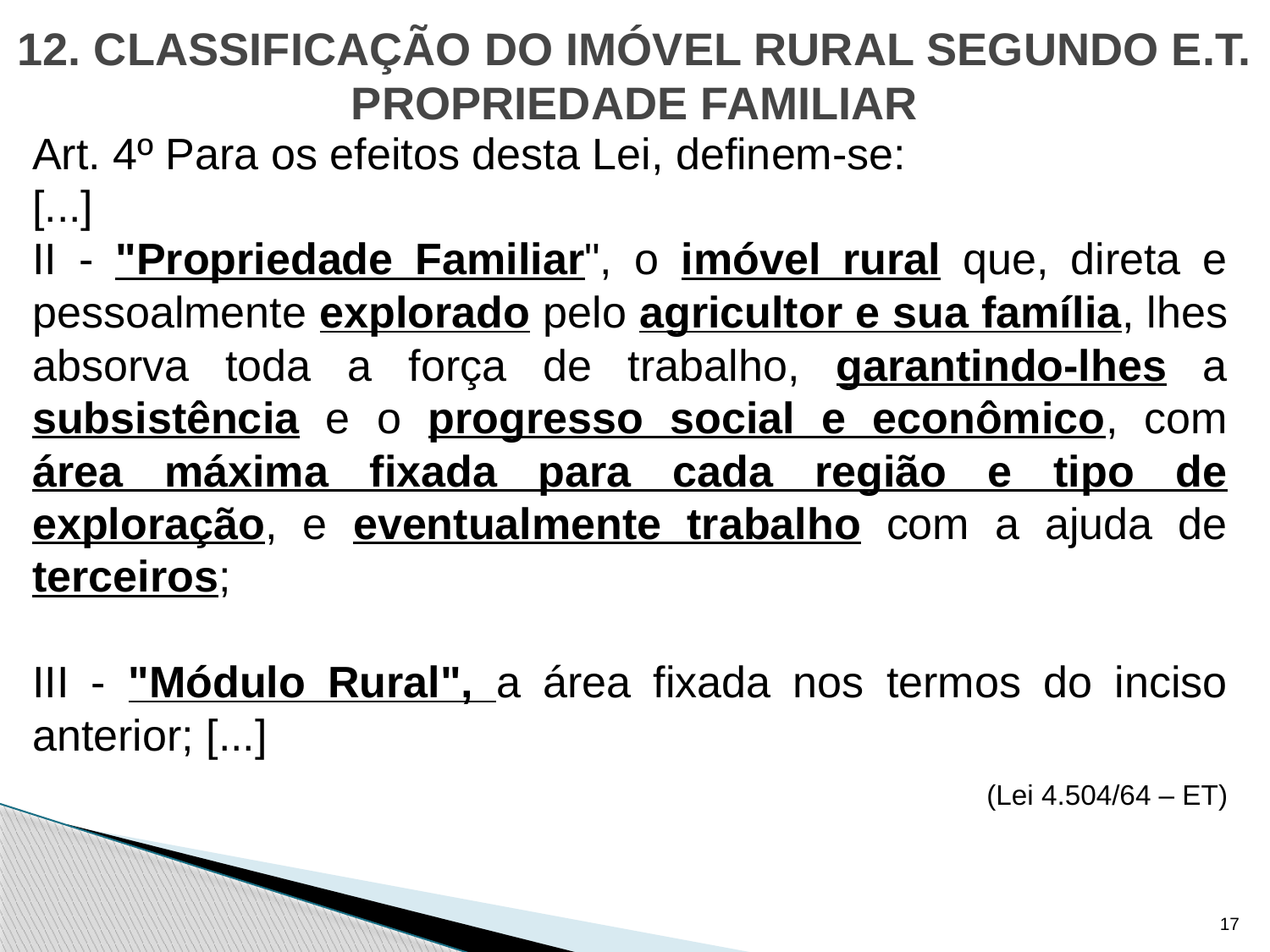

12. CLASSIFICAÇÃO DO IMÓVEL RURAL SEGUNDO E.T.
PROPRIEDADE FAMILIAR
Art. 4º Para os efeitos desta Lei, definem-se:
[...]
II - "Propriedade Familiar", o imóvel rural que, direta e pessoalmente explorado pelo agricultor e sua família, lhes absorva toda a força de trabalho, garantindo-lhes a subsistência e o progresso social e econômico, com área máxima fixada para cada região e tipo de exploração, e eventualmente trabalho com a ajuda de terceiros;

III - "Módulo Rural", a área fixada nos termos do inciso anterior; [...]
(Lei 4.504/64 – ET)
17